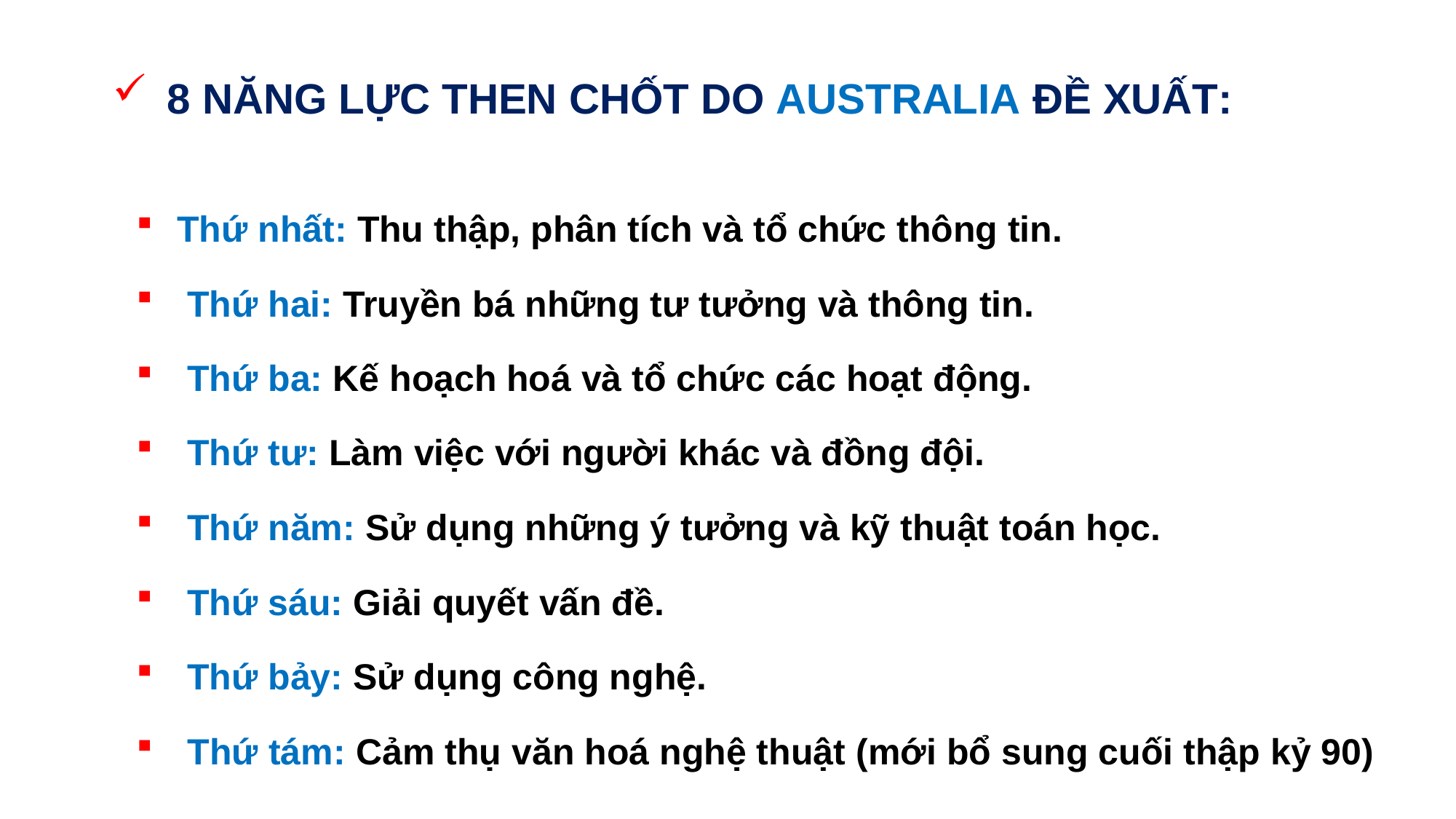

8 NĂNG LỰC THEN CHỐT DO AUSTRALIA ĐỀ XUẤT:
Thứ nhất: Thu thập, phân tích và tổ chức thông tin.
 Thứ hai: Truyền bá những tư tưởng và thông tin.
 Thứ ba: Kế hoạch hoá và tổ chức các hoạt động.
 Thứ tư: Làm việc với người khác và đồng đội.
 Thứ năm: Sử dụng những ý tưởng và kỹ thuật toán học.
 Thứ sáu: Giải quyết vấn đề.
 Thứ bảy: Sử dụng công nghệ.
 Thứ tám: Cảm thụ văn hoá nghệ thuật (mới bổ sung cuối thập kỷ 90)